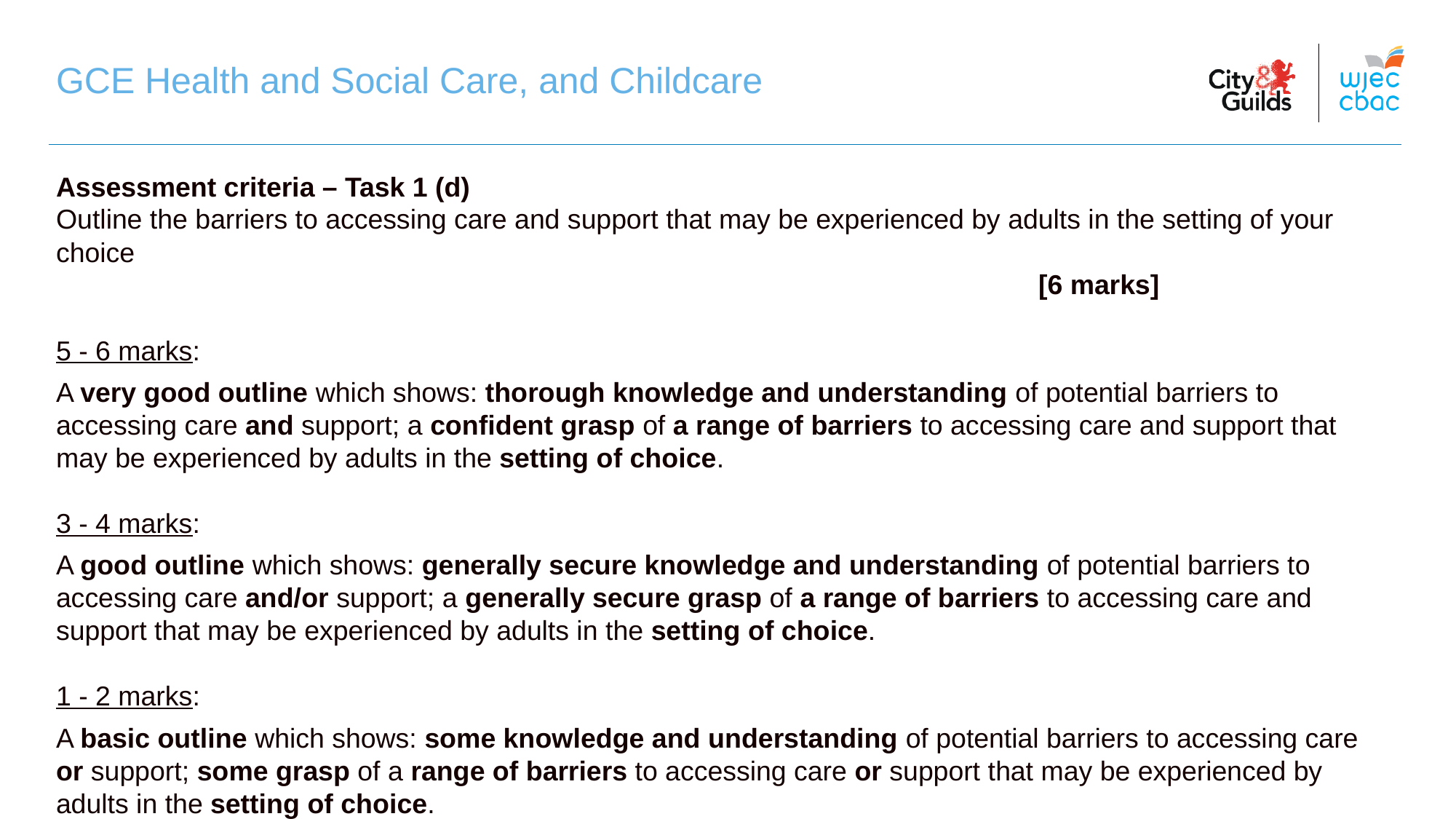

GCE Health and Social Care, and Childcare
Assessment criteria – Task 1 (d)
Outline the barriers to accessing care and support that may be experienced by adults in the setting of your choice																					[6 marks]

5 - 6 marks:
A very good outline which shows: thorough knowledge and understanding of potential barriers to accessing care and support; a confident grasp of a range of barriers to accessing care and support that may be experienced by adults in the setting of choice.

3 - 4 marks:
A good outline which shows: generally secure knowledge and understanding of potential barriers to accessing care and/or support; a generally secure grasp of a range of barriers to accessing care and support that may be experienced by adults in the setting of choice.

1 - 2 marks:
A basic outline which shows: some knowledge and understanding of potential barriers to accessing care or support; some grasp of a range of barriers to accessing care or support that may be experienced by adults in the setting of choice.